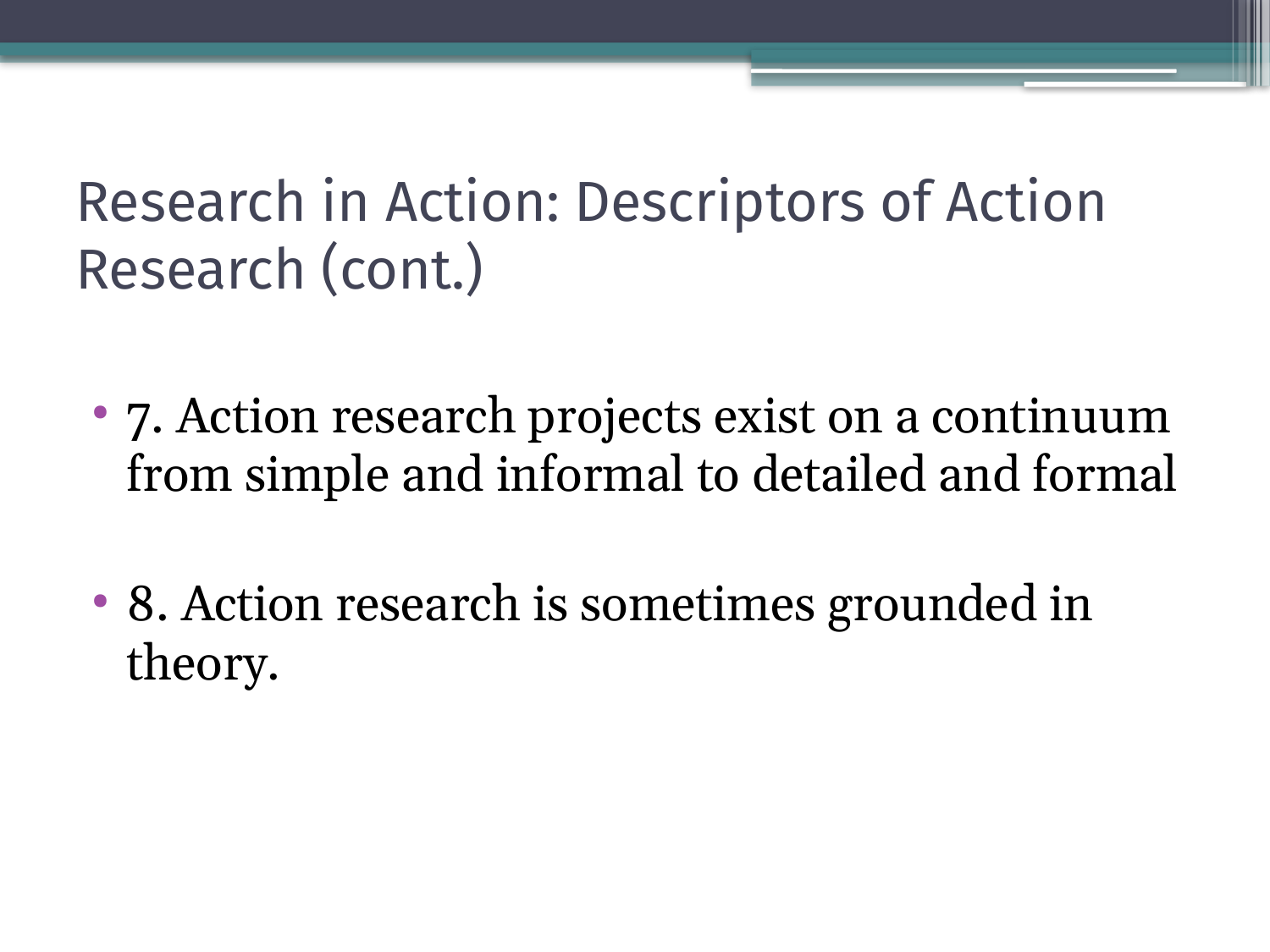

# Research in Action: Descriptors of Action Research (cont.)

7. Action research projects exist on a continuum from simple and informal to detailed and formal

8. Action research is sometimes grounded in theory.